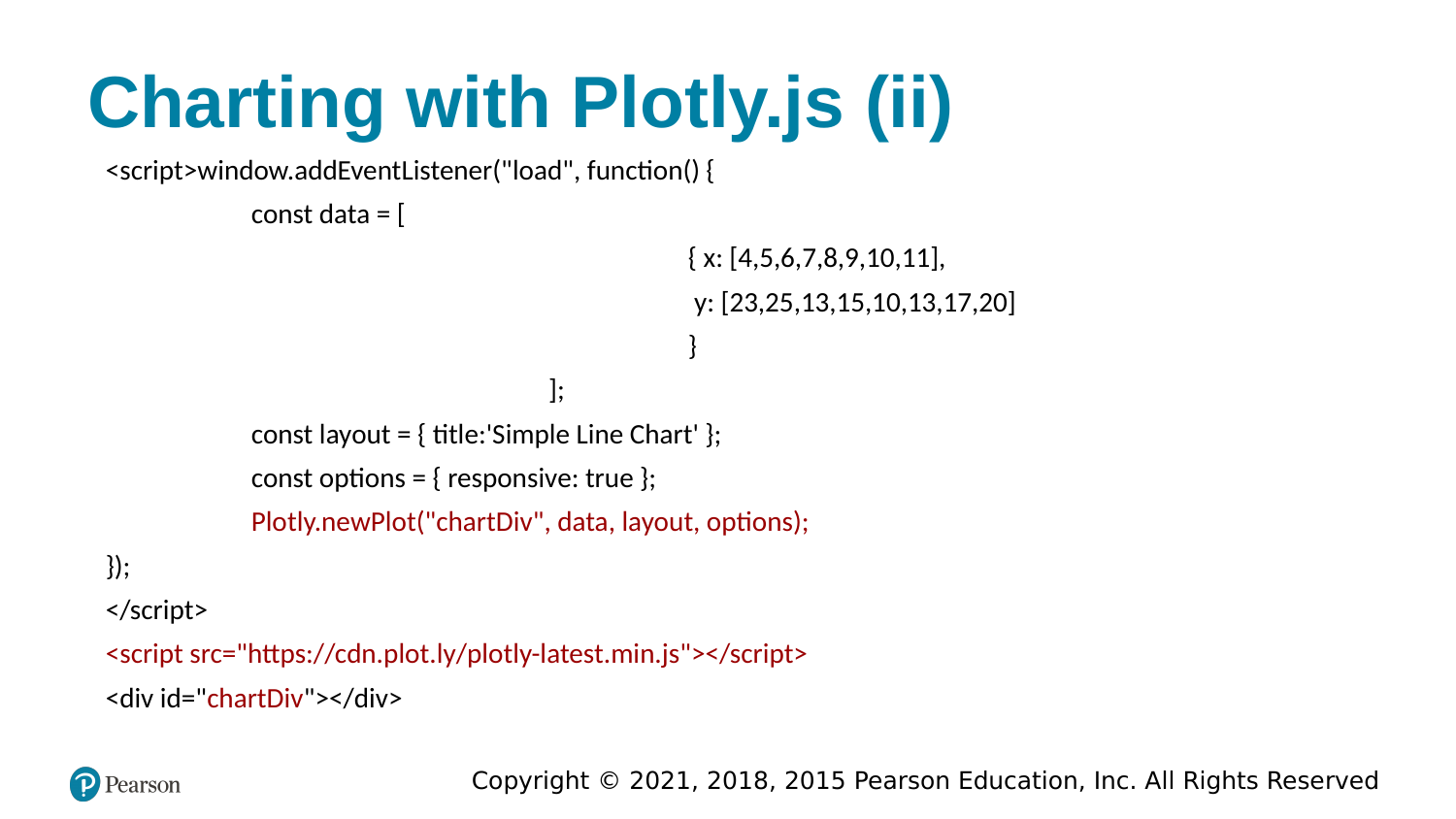

# Charting with Plotly.js (ii)
<script>window.addEventListener("load", function() {
	const data = [
				{ x: [4,5,6,7,8,9,10,11],
				 y: [23,25,13,15,10,13,17,20]
				}
			 ];
	const layout = { title:'Simple Line Chart' };
	const options = { responsive: true };
	Plotly.newPlot("chartDiv", data, layout, options);
});
</script>
<script src="https://cdn.plot.ly/plotly-latest.min.js"></script>
<div id="chartDiv"></div>